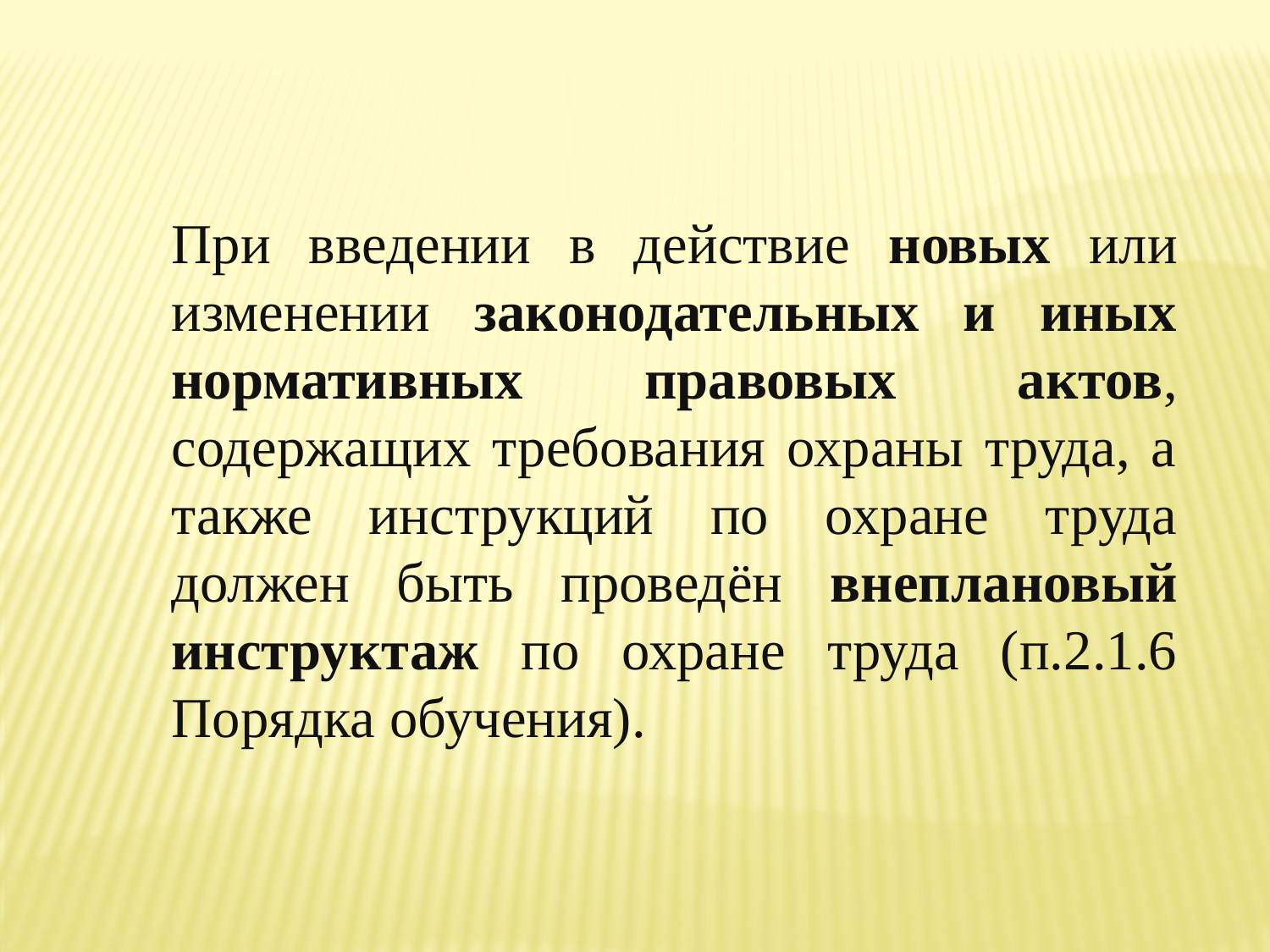

При введении в действие новых или изменении законодательных и иных нормативных правовых актов, содержащих требования охраны труда, а также инструкций по охране труда должен быть проведён внеплановый инструктаж по охране труда (п.2.1.6 Порядка обучения).